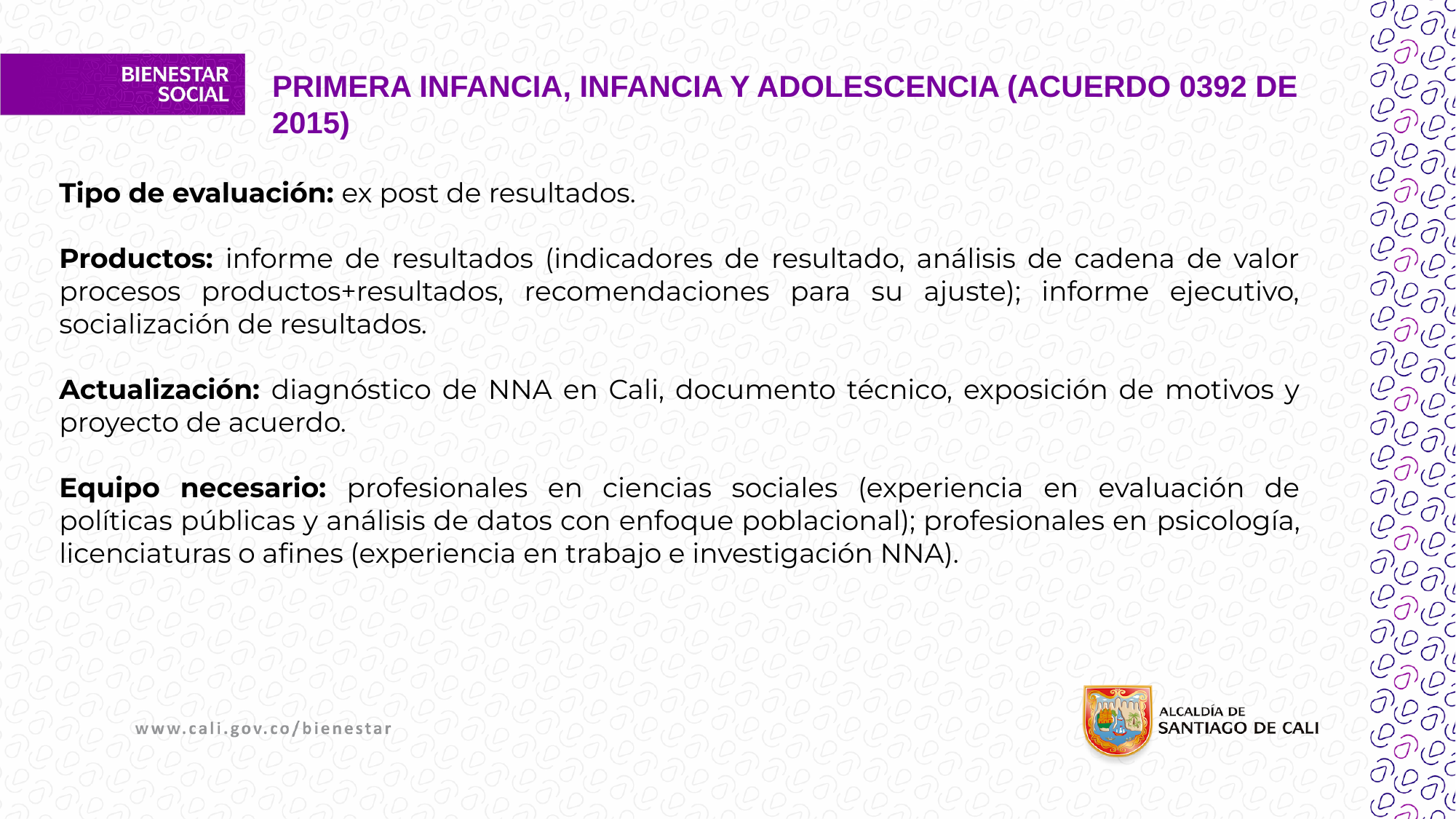

PRIMERA INFANCIA, INFANCIA Y ADOLESCENCIA (ACUERDO 0392 DE 2015)

Tipo de evaluación: ex post de resultados.

Productos: informe de resultados (indicadores de resultado, análisis de cadena de valor procesos productos+resultados, recomendaciones para su ajuste); informe ejecutivo, socialización de resultados.

Actualización: diagnóstico de NNA en Cali, documento técnico, exposición de motivos y proyecto de acuerdo.

Equipo necesario: profesionales en ciencias sociales (experiencia en evaluación de políticas públicas y análisis de datos con enfoque poblacional); profesionales en psicología, licenciaturas o afines (experiencia en trabajo e investigación NNA).